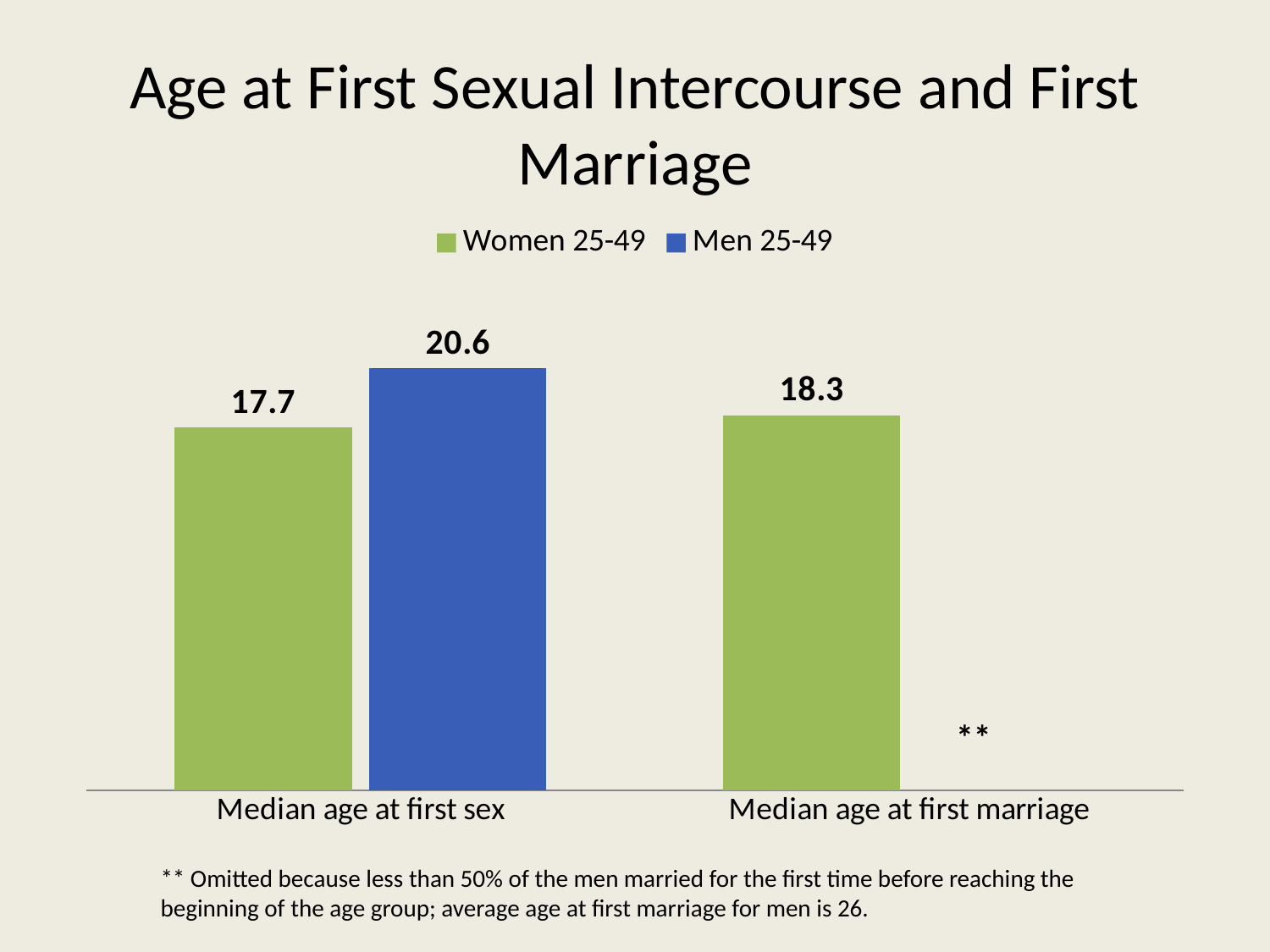

# Age at First Sexual Intercourse and First Marriage

### Chart

| Category | Women 25-49 | Men 25-49 |
|---|---|---|
| Median age at first sex | 17.7 | 20.6 |
| Median age at first marriage | 18.3 | None |
**
** Omitted because less than 50% of the men married for the first time before reaching the beginning of the age group; average age at first marriage for men is 26.